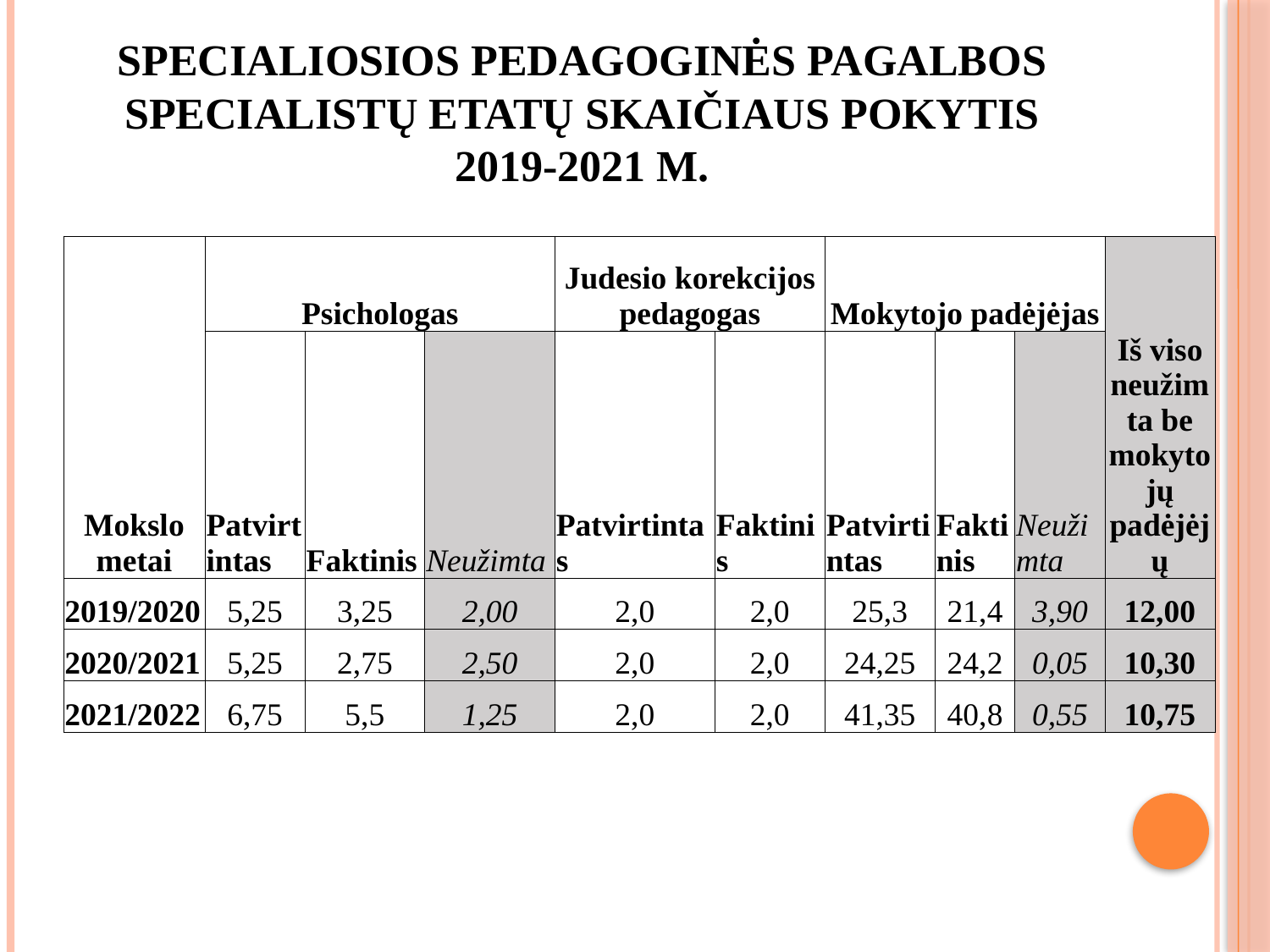

# Specialiosios pedagoginės pagalbos specialistų etatų skaičiaus pokytis 2019-2021 m.
| Mokslo metai | Psichologas |  |  | Judesio korekcijos pedagogas |  | Mokytojo padėjėjas |  |  | Iš viso neužimta be mokytojų padėjėjų |
| --- | --- | --- | --- | --- | --- | --- | --- | --- | --- |
|  | Patvirtintas | Faktinis | Neužimta | Patvirtintas | Faktinis | Patvirtintas | Faktinis | Neužimta |  |
| 2019/2020 | 5,25 | 3,25 | 2,00 | 2,0 | 2,0 | 25,3 | 21,4 | 3,90 | 12,00 |
| 2020/2021 | 5,25 | 2,75 | 2,50 | 2,0 | 2,0 | 24,25 | 24,2 | 0,05 | 10,30 |
| 2021/2022 | 6,75 | 5,5 | 1,25 | 2,0 | 2,0 | 41,35 | 40,8 | 0,55 | 10,75 |